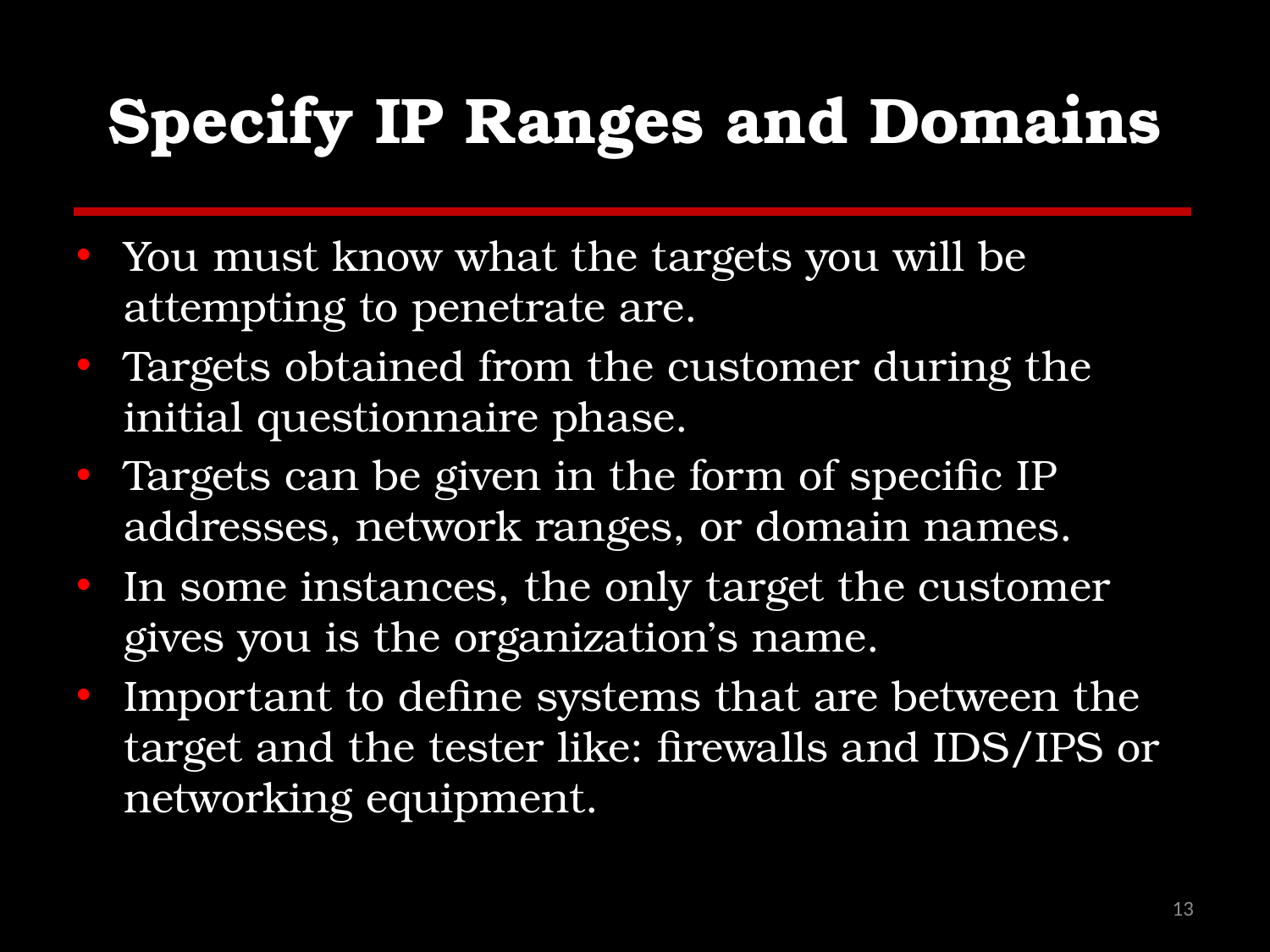

# Specify IP Ranges and Domains
You must know what the targets you will be attempting to penetrate are.
Targets obtained from the customer during the initial questionnaire phase.
Targets can be given in the form of specific IP addresses, network ranges, or domain names.
In some instances, the only target the customer gives you is the organization’s name.
Important to define systems that are between the target and the tester like: firewalls and IDS/IPS or networking equipment.
13